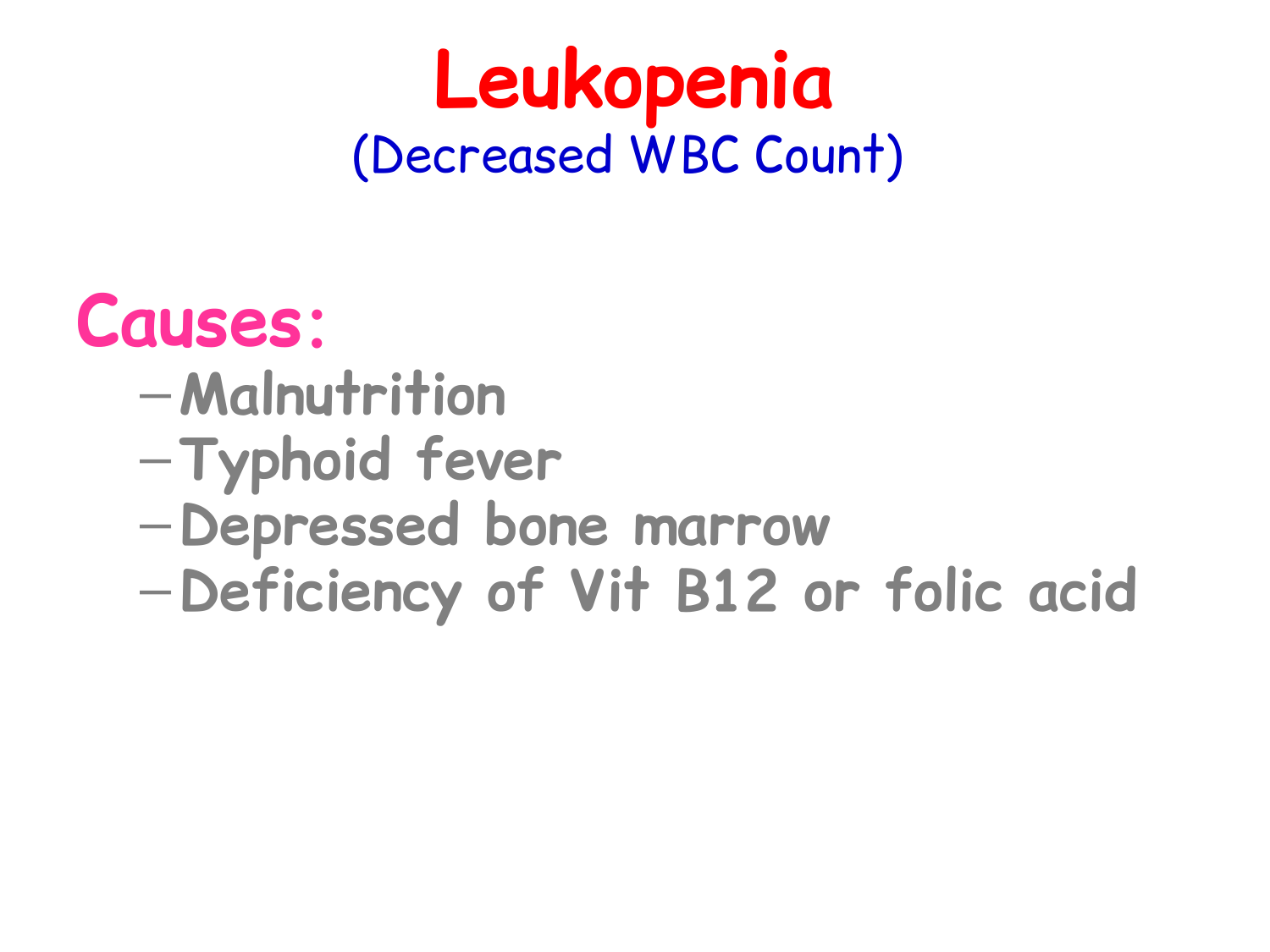

# Leukopenia (Decreased WBC Count)
Causes:
Malnutrition
Typhoid fever
Depressed bone marrow
Deficiency of Vit B12 or folic acid